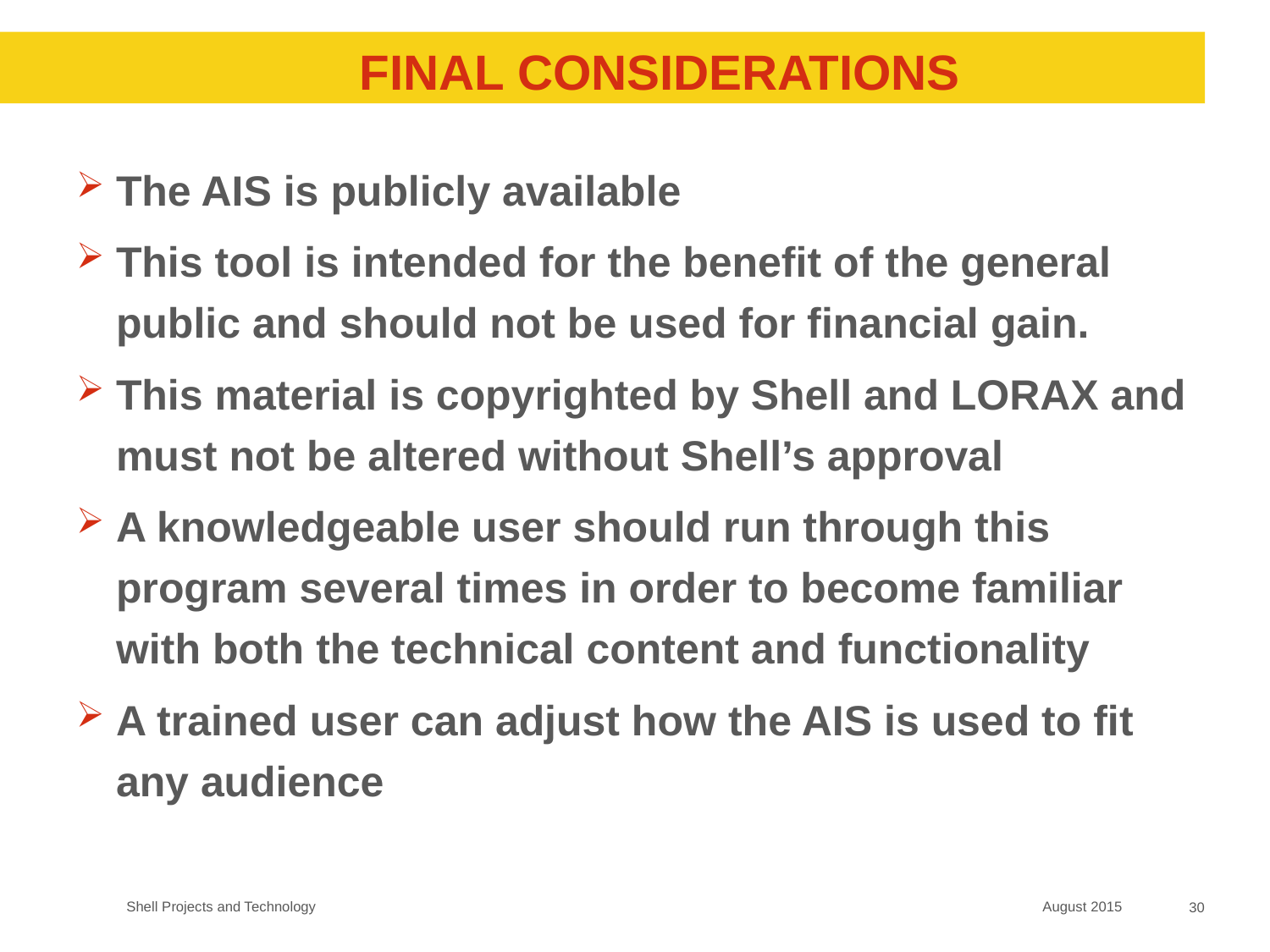

# Final Considerations
The AIS is publicly available
This tool is intended for the benefit of the general public and should not be used for financial gain.
This material is copyrighted by Shell and LORAX and must not be altered without Shell’s approval
A knowledgeable user should run through this program several times in order to become familiar with both the technical content and functionality
A trained user can adjust how the AIS is used to fit any audience

August 2015
30